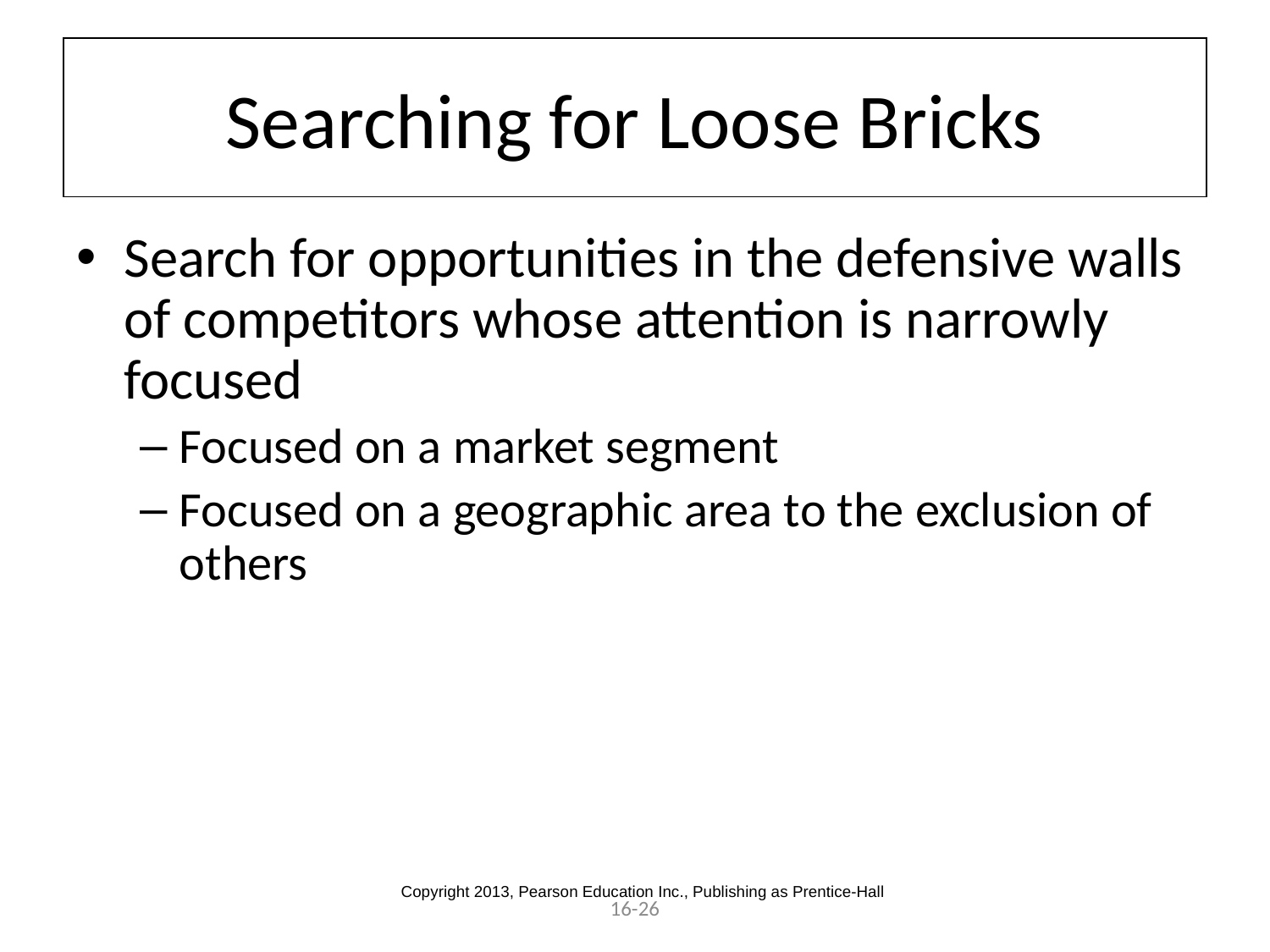

# Searching for Loose Bricks
Search for opportunities in the defensive walls of competitors whose attention is narrowly focused
Focused on a market segment
Focused on a geographic area to the exclusion of others
Copyright 2013, Pearson Education Inc., Publishing as Prentice-Hall

16-26